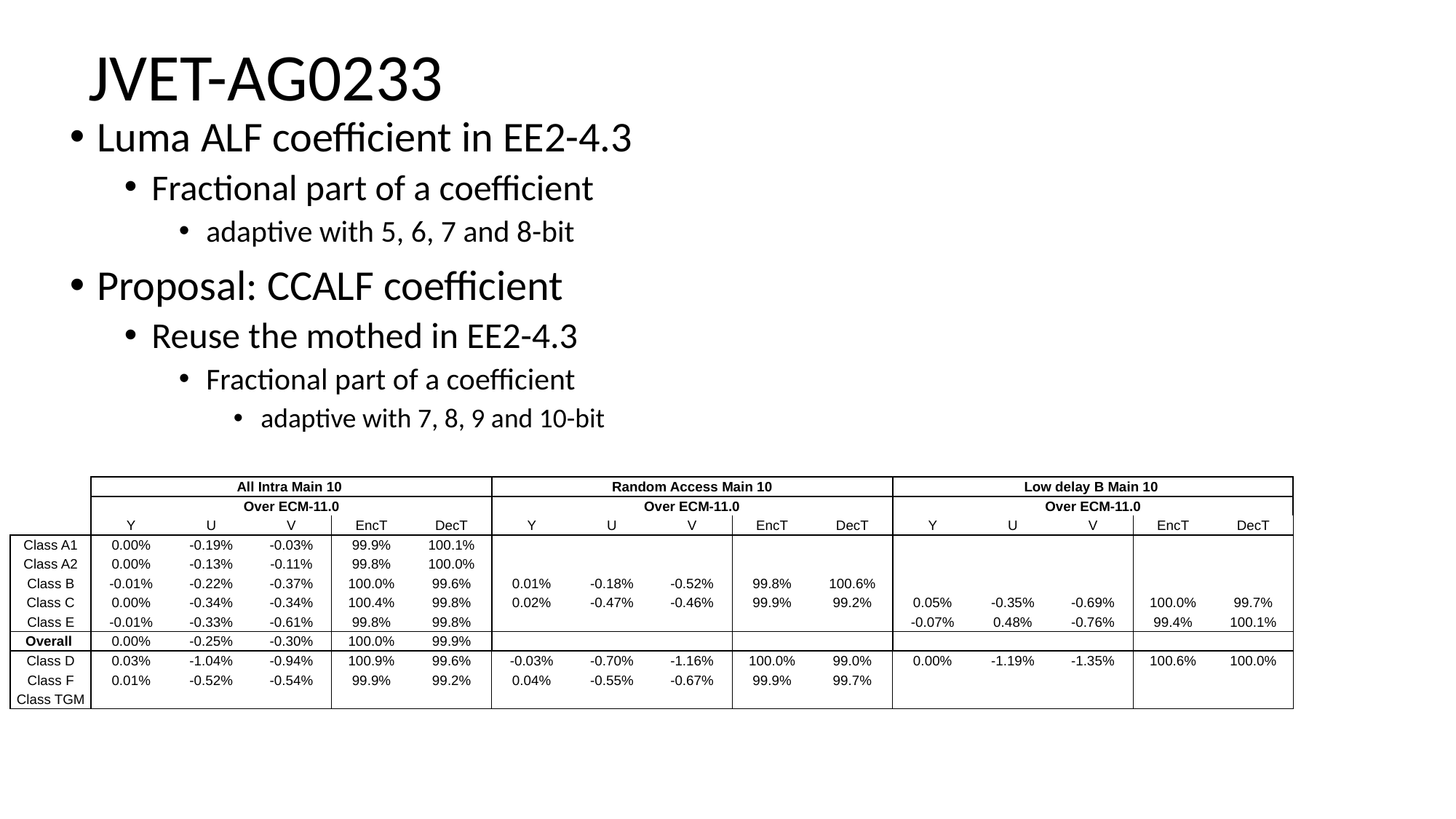

# JVET-AG0233
Luma ALF coefficient in EE2-4.3
Fractional part of a coefficient
adaptive with 5, 6, 7 and 8-bit
Proposal: CCALF coefficient
Reuse the mothed in EE2-4.3
Fractional part of a coefficient
adaptive with 7, 8, 9 and 10-bit

|  | All Intra Main 10 |  |  |  |  |
| --- | --- | --- | --- | --- | --- |
|  | Over ECM-11.0 |  |  |  |  |
|  | Y | U | V | EncT | DecT |
| Class A1 | 0.00% | -0.19% | -0.03% | 99.9% | 100.1% |
| Class A2 | 0.00% | -0.13% | -0.11% | 99.8% | 100.0% |
| Class B | -0.01% | -0.22% | -0.37% | 100.0% | 99.6% |
| Class C | 0.00% | -0.34% | -0.34% | 100.4% | 99.8% |
| Class E | -0.01% | -0.33% | -0.61% | 99.8% | 99.8% |
| Overall | 0.00% | -0.25% | -0.30% | 100.0% | 99.9% |
| Class D | 0.03% | -1.04% | -0.94% | 100.9% | 99.6% |
| Class F | 0.01% | -0.52% | -0.54% | 99.9% | 99.2% |
| Class TGM |  |  |  |  |  |
| Random Access Main 10 |  |  |  |  |
| --- | --- | --- | --- | --- |
| Over ECM-11.0 |  |  |  |  |
| Y | U | V | EncT | DecT |
|  |  |  |  |  |
|  |  |  |  |  |
| 0.01% | -0.18% | -0.52% | 99.8% | 100.6% |
| 0.02% | -0.47% | -0.46% | 99.9% | 99.2% |
|  |  |  |  |  |
|  |  |  |  |  |
| -0.03% | -0.70% | -1.16% | 100.0% | 99.0% |
| 0.04% | -0.55% | -0.67% | 99.9% | 99.7% |
|  |  |  |  |  |
| Low delay B Main 10 |  |  |  |  |
| --- | --- | --- | --- | --- |
| Over ECM-11.0 |  |  |  |  |
| Y | U | V | EncT | DecT |
|  |  |  |  |  |
|  |  |  |  |  |
|  |  |  |  |  |
| 0.05% | -0.35% | -0.69% | 100.0% | 99.7% |
| -0.07% | 0.48% | -0.76% | 99.4% | 100.1% |
|  |  |  |  |  |
| 0.00% | -1.19% | -1.35% | 100.6% | 100.0% |
|  |  |  |  |  |
|  |  |  |  |  |